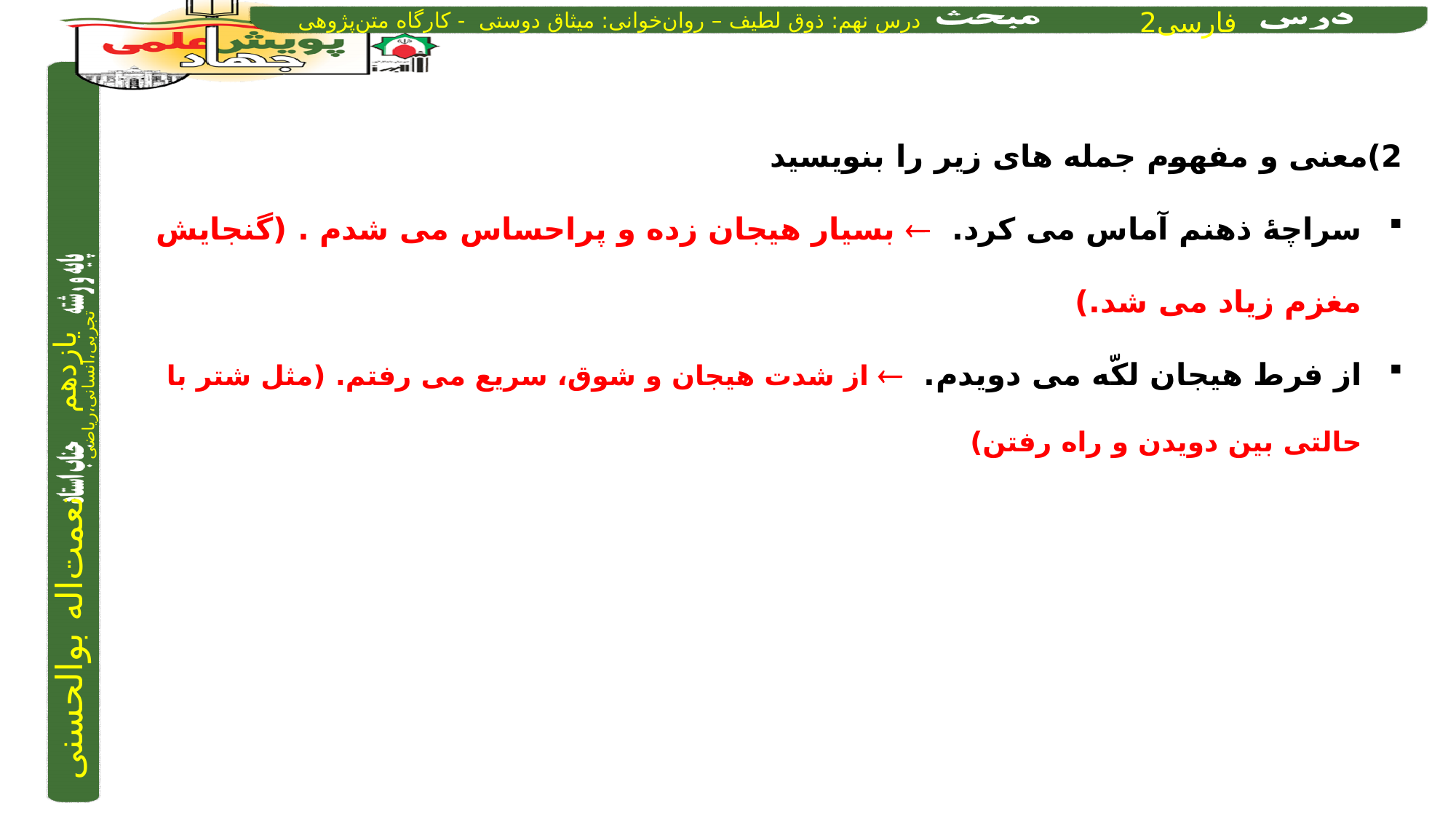

2)معنی و مفهوم جمله های زیر را بنویسید
سراچۀ ذهنم آماس می کرد.  ← بسیار هیجان زده و پراحساس می شدم . (گنجایش مغزم زیاد می شد.)
از فرط هیجان لکّه می دویدم.  ← از شدت هیجان و شوق، سریع می رفتم. (مثل شتر با حالتی بین دویدن و راه رفتن)